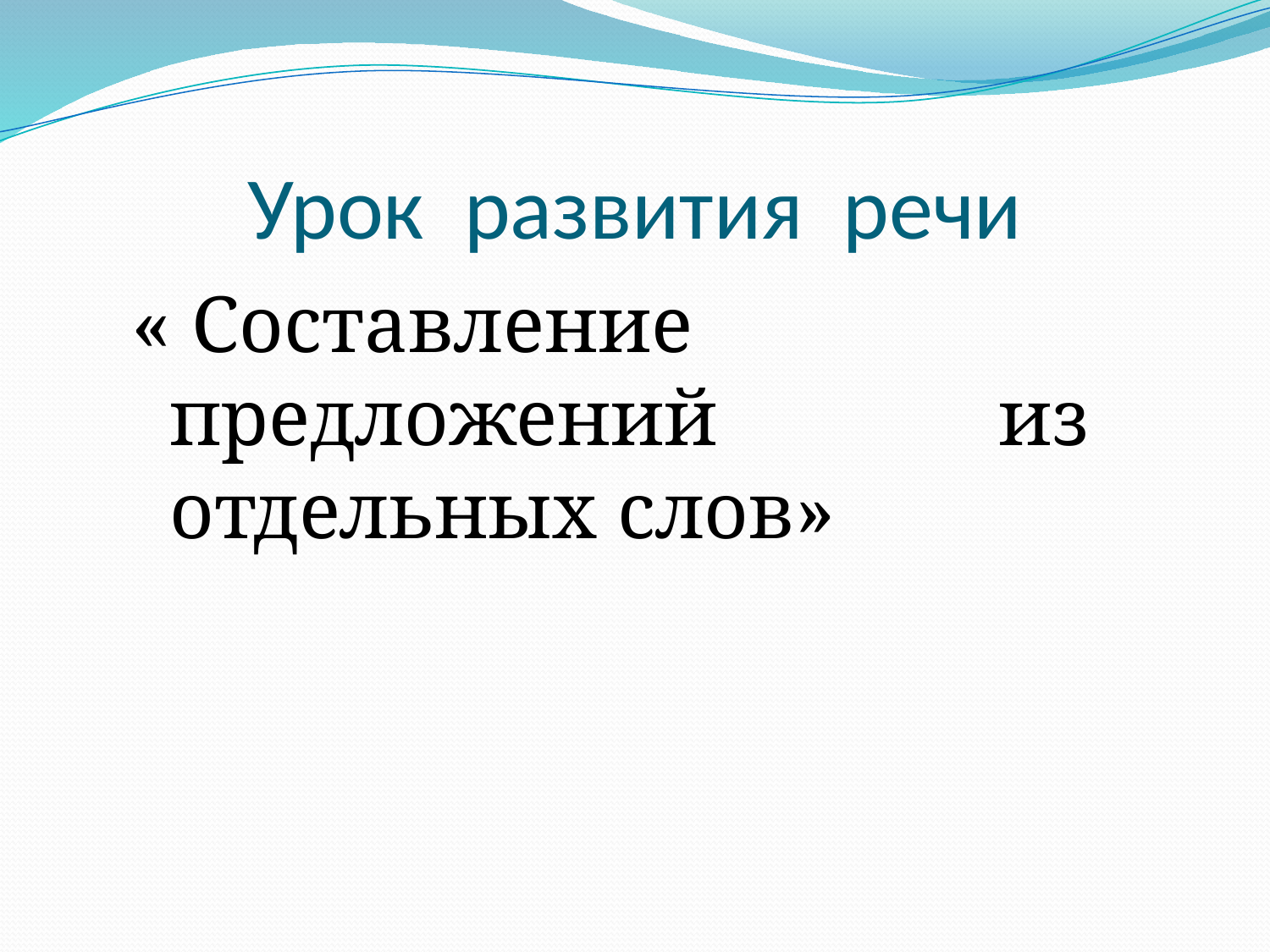

# Урок  развития  речи
« Составление   предложений              из  отдельных слов»